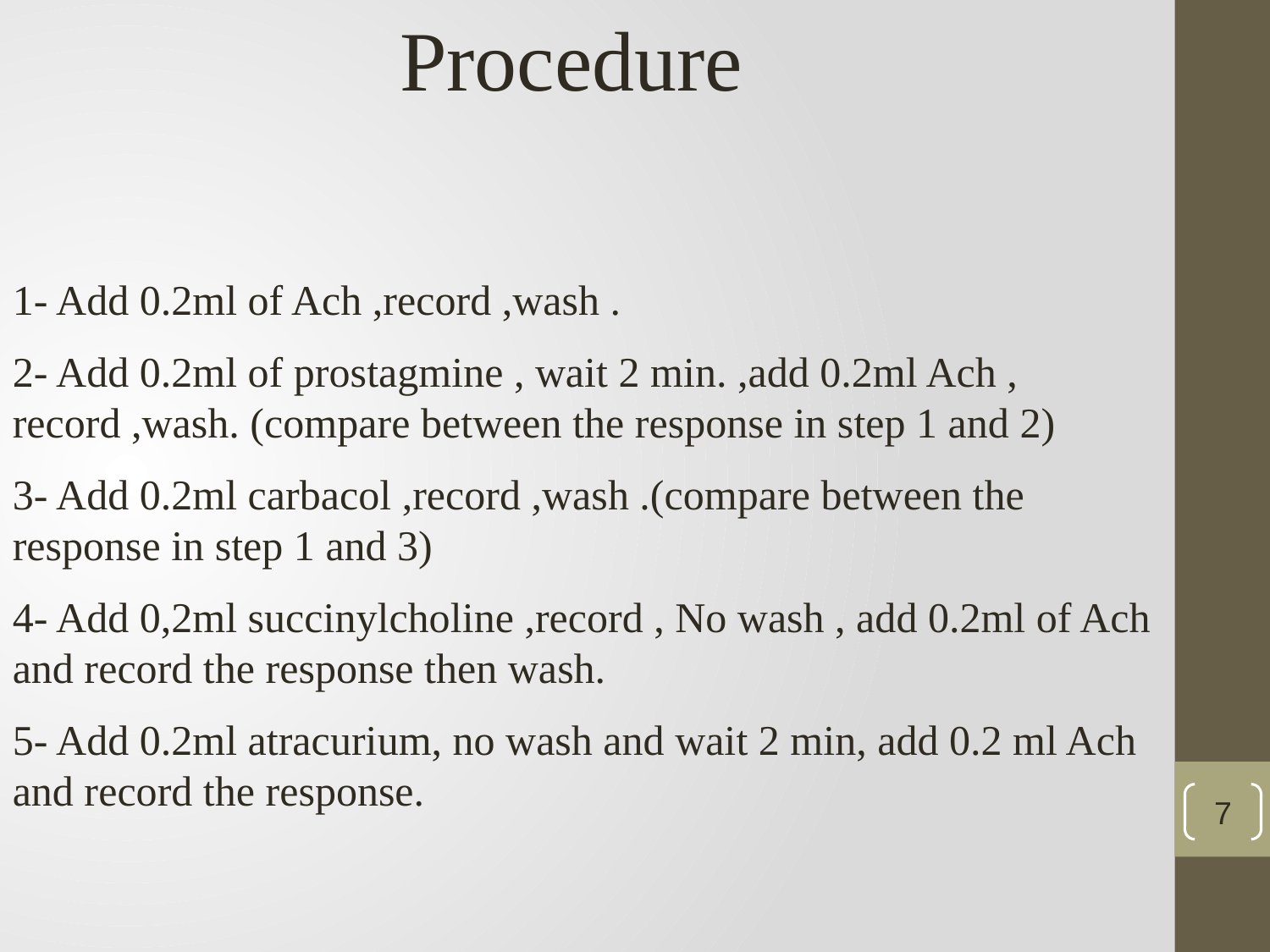

Procedure

1- Add 0.2ml of Ach ,record ,wash .
2- Add 0.2ml of prostagmine , wait 2 min. ,add 0.2ml Ach , record ,wash. (compare between the response in step 1 and 2)
3- Add 0.2ml carbacol ,record ,wash .(compare between the response in step 1 and 3)
4- Add 0,2ml succinylcholine ,record , No wash , add 0.2ml of Ach and record the response then wash.
5- Add 0.2ml atracurium, no wash and wait 2 min, add 0.2 ml Ach and record the response.
7